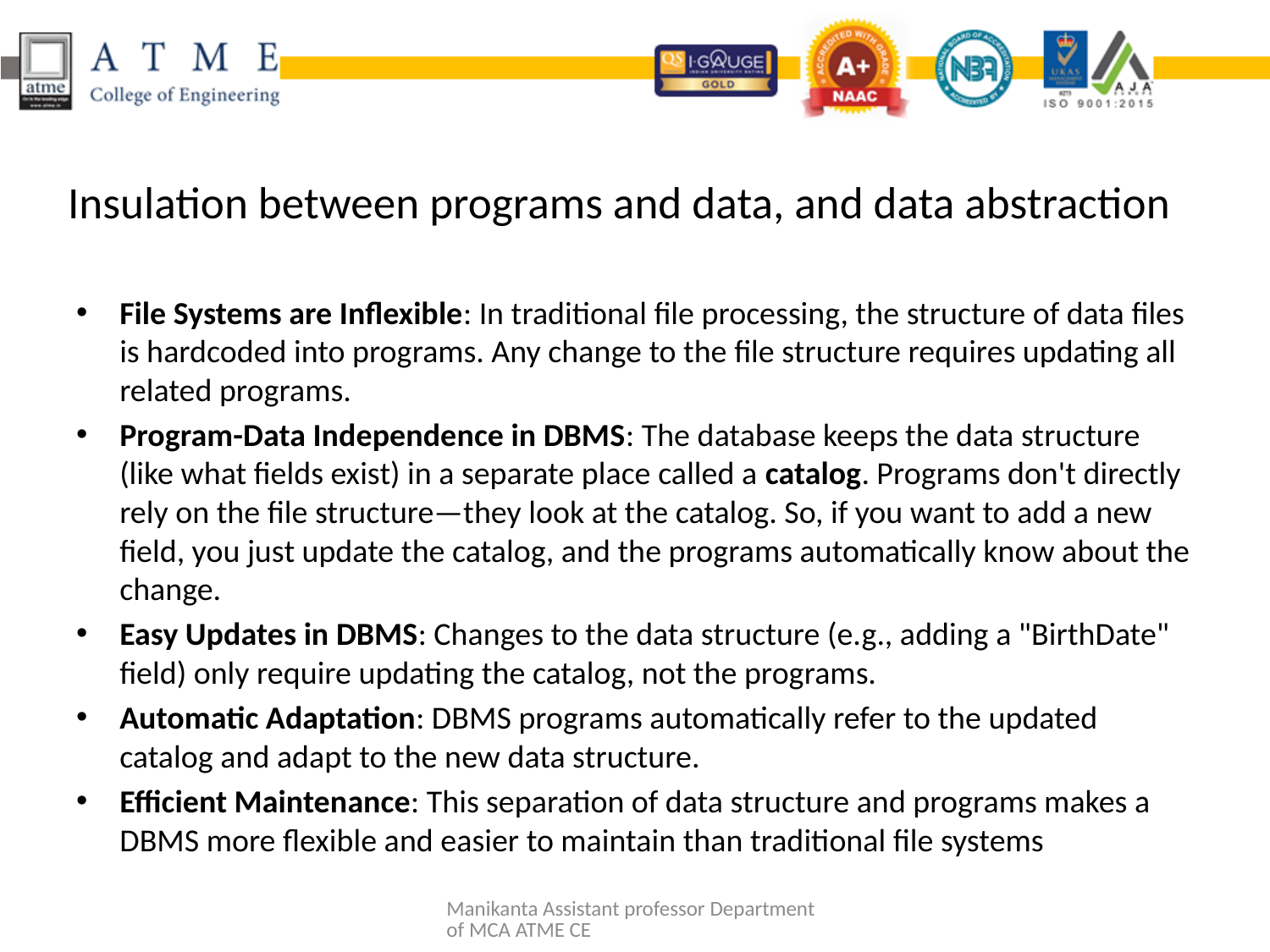

# Insulation between programs and data, and data abstraction
File Systems are Inflexible: In traditional file processing, the structure of data files is hardcoded into programs. Any change to the file structure requires updating all related programs.
Program-Data Independence in DBMS: The database keeps the data structure (like what fields exist) in a separate place called a catalog. Programs don't directly rely on the file structure—they look at the catalog. So, if you want to add a new field, you just update the catalog, and the programs automatically know about the change.
Easy Updates in DBMS: Changes to the data structure (e.g., adding a "BirthDate" field) only require updating the catalog, not the programs.
Automatic Adaptation: DBMS programs automatically refer to the updated catalog and adapt to the new data structure.
Efficient Maintenance: This separation of data structure and programs makes a DBMS more flexible and easier to maintain than traditional file systems

Manikanta Assistant professor Department of MCA ATME CE